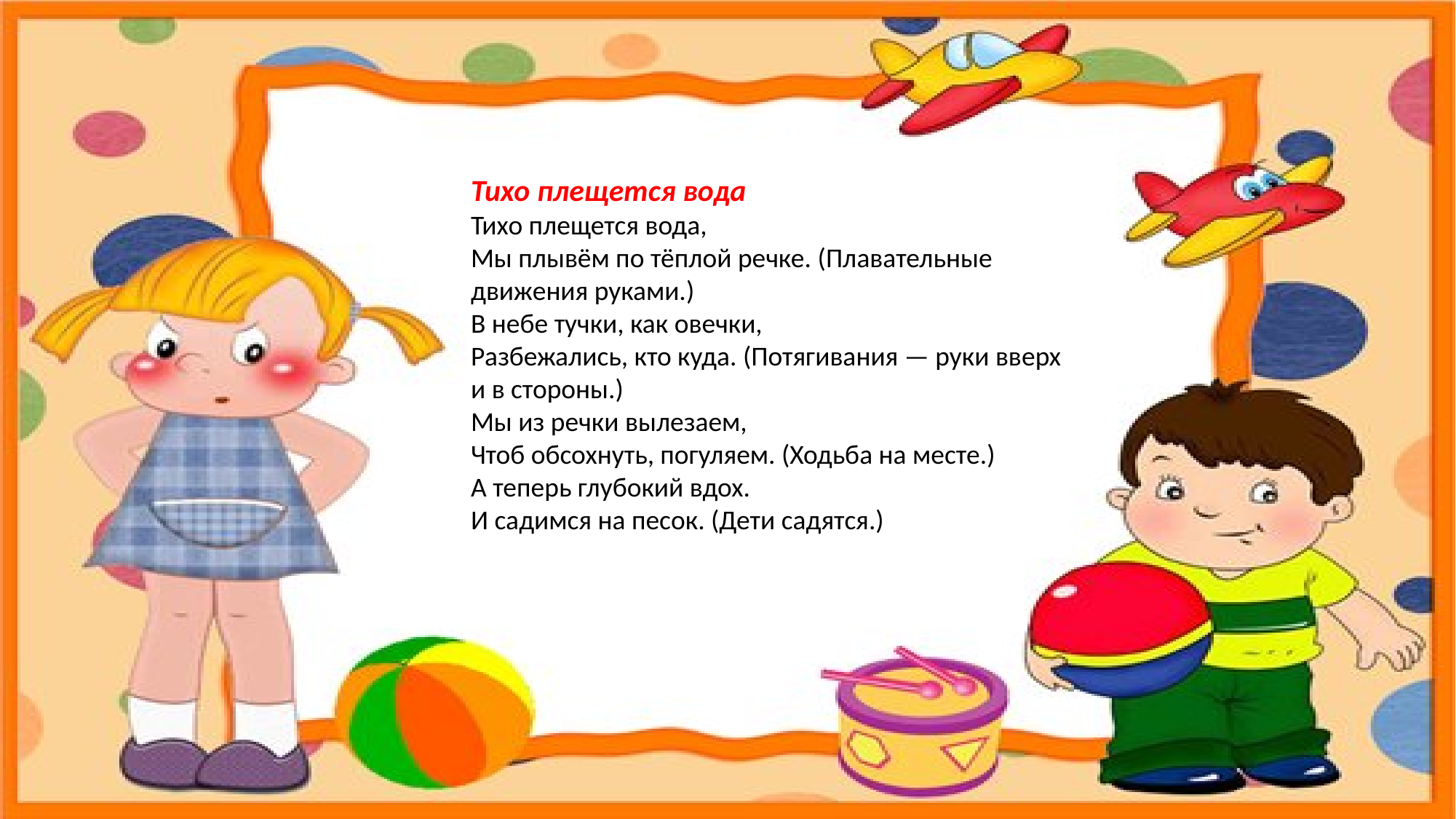

Тихо плещется вода 
Тихо плещется вода, 
Мы плывём по тёплой речке. (Плавательные движения руками.) 
В небе тучки, как овечки, 
Разбежались, кто куда. (Потягивания — руки вверх и в стороны.) 
Мы из речки вылезаем, 
Чтоб обсохнуть, погуляем. (Ходьба на месте.) 
А теперь глубокий вдох. 
И садимся на песок. (Дети садятся.)